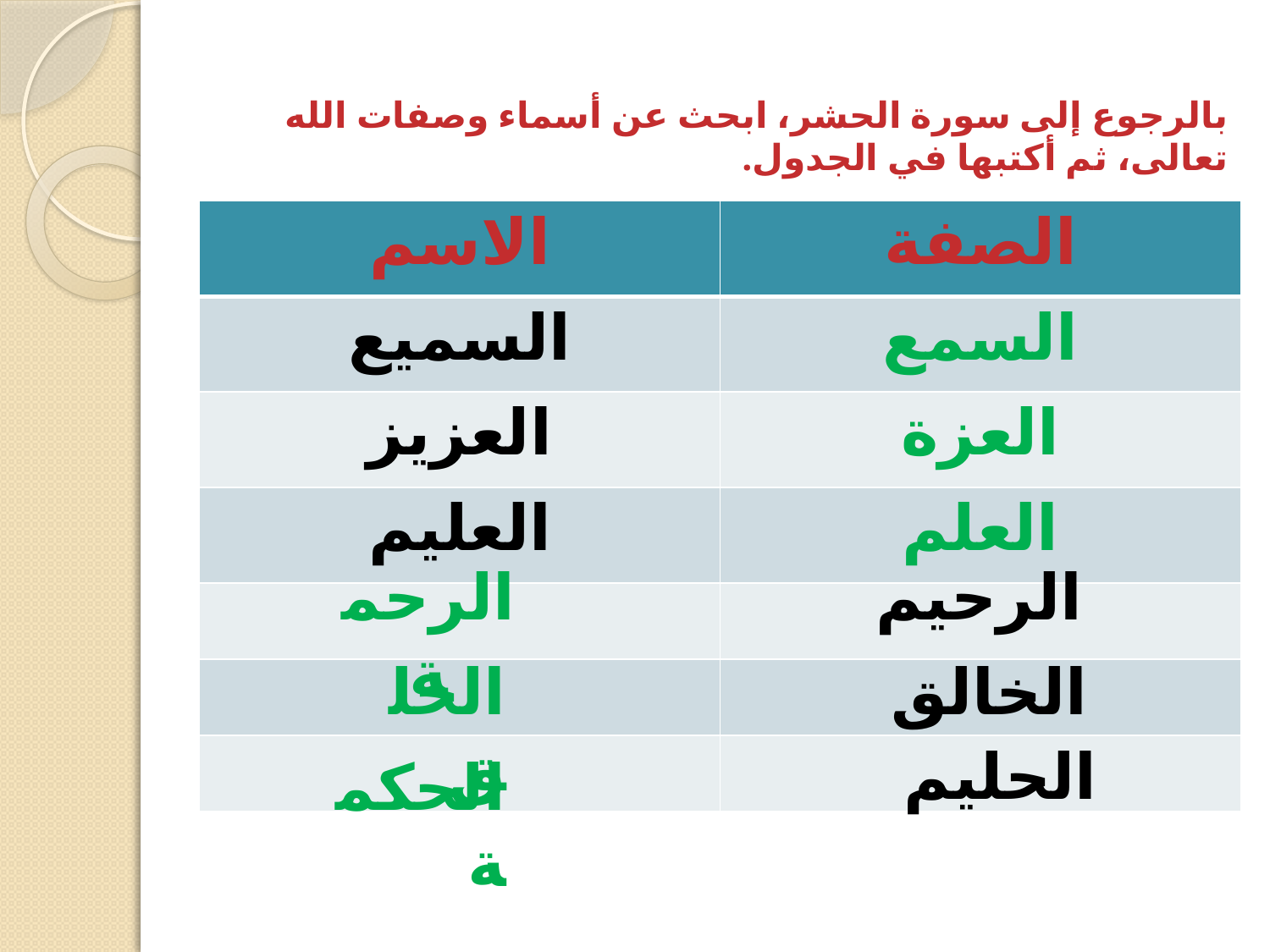

# بالرجوع إلى سورة الحشر، ابحث عن أسماء وصفات الله تعالى، ثم أكتبها في الجدول.
| الاسم | الصفة |
| --- | --- |
| السميع | السمع |
| العزيز | العزة |
| العليم | العلم |
|  |  |
|  |  |
|  |  |
الرحمة
الرحيم
الخلق
الخالق
الحليم
الحكمة